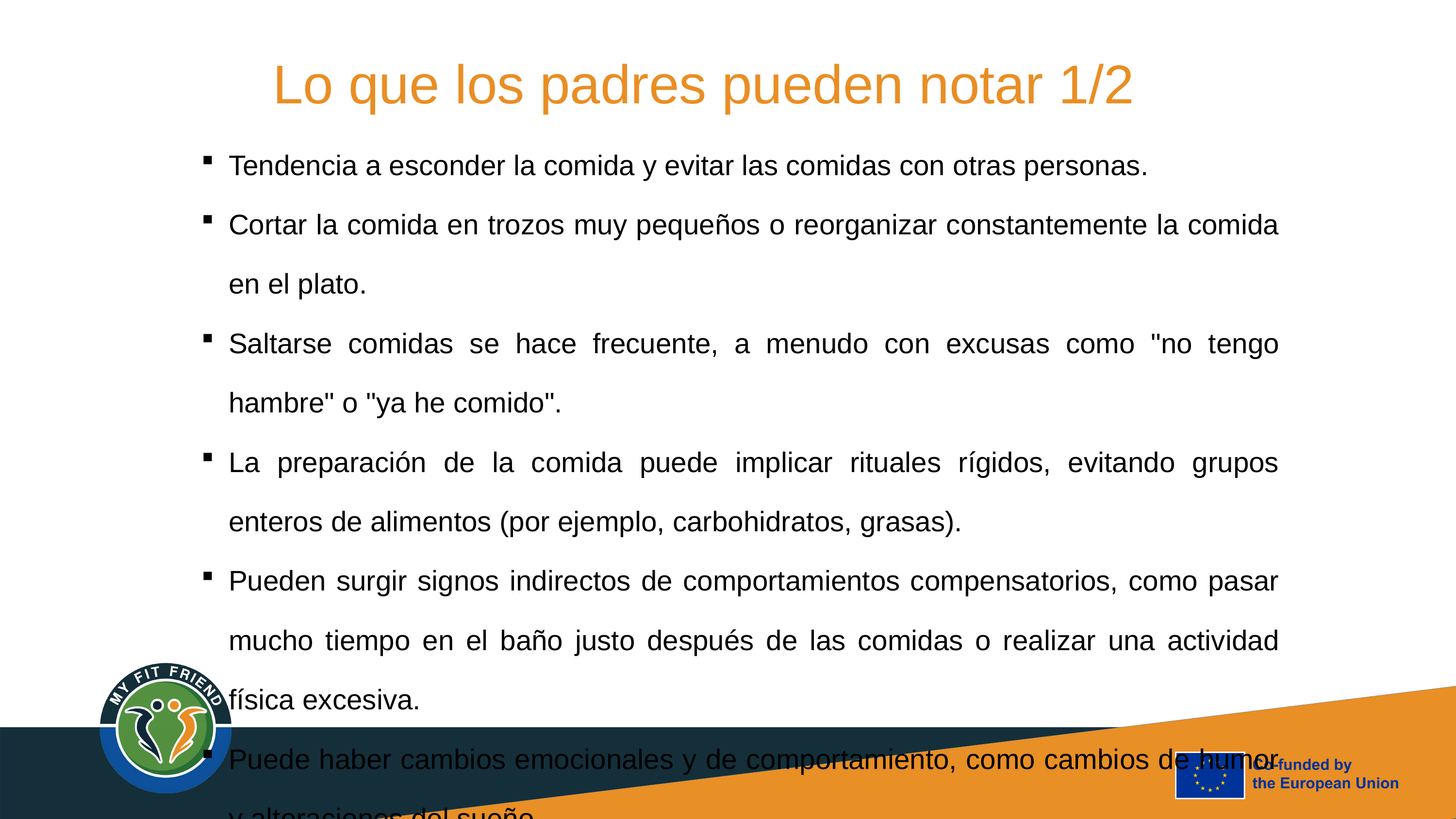

Lo que los padres pueden notar 1/2
Tendencia a esconder la comida y evitar las comidas con otras personas.
Cortar la comida en trozos muy pequeños o reorganizar constantemente la comida en el plato.
Saltarse comidas se hace frecuente, a menudo con excusas como "no tengo hambre" o "ya he comido".
La preparación de la comida puede implicar rituales rígidos, evitando grupos enteros de alimentos (por ejemplo, carbohidratos, grasas).
Pueden surgir signos indirectos de comportamientos compensatorios, como pasar mucho tiempo en el baño justo después de las comidas o realizar una actividad física excesiva.
Puede haber cambios emocionales y de comportamiento, como cambios de humor y alteraciones del sueño.